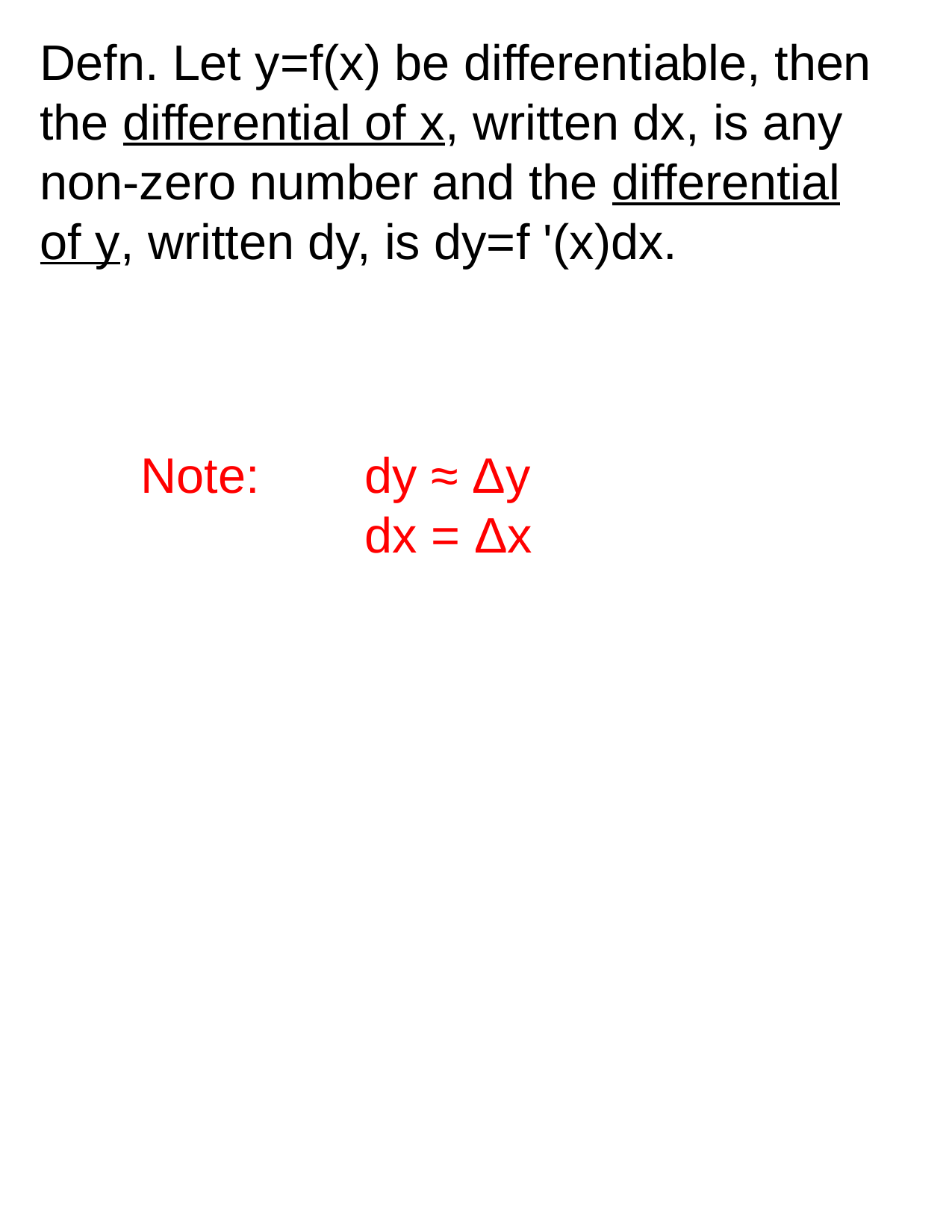

Defn. Let y=f(x) be differentiable, then
the differential of x, written dx, is any
non-zero number and the differential of y, written dy, is dy=f '(x)dx.
Note: 	dy ≈ Δy
		dx = Δx